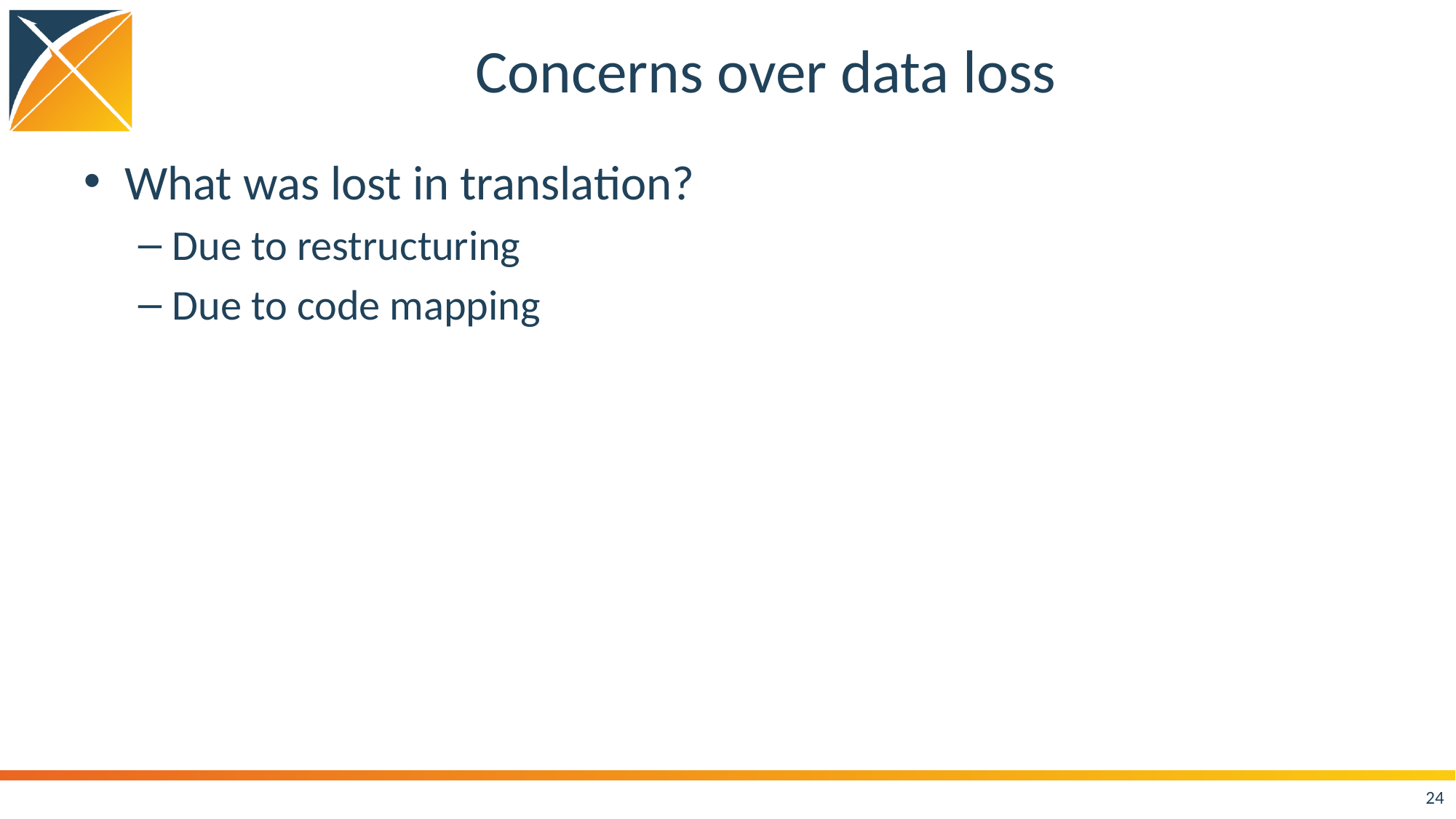

# Concerns over data loss
What was lost in translation?
Due to restructuring
Due to code mapping

24